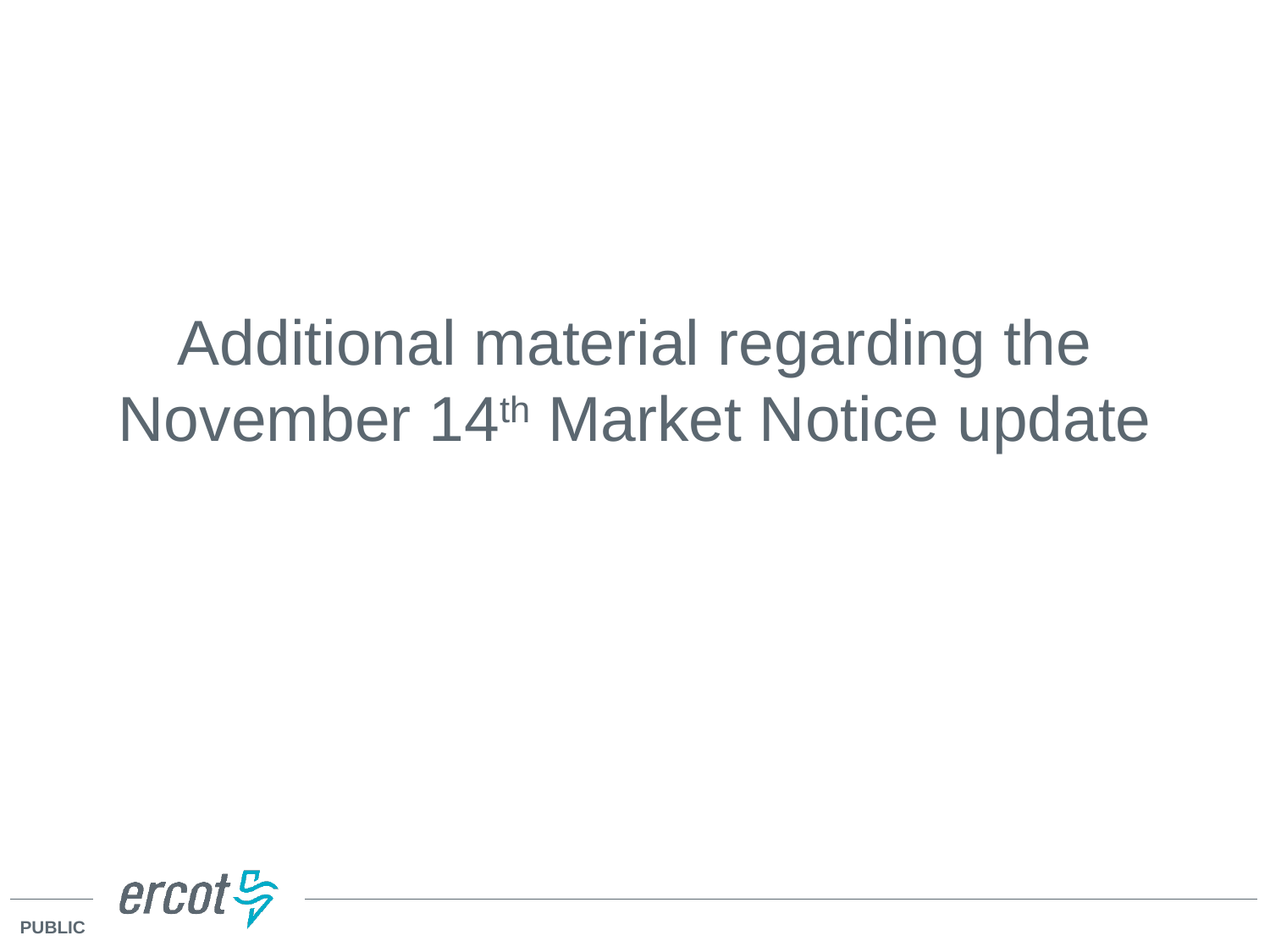

# Additional material regarding the November 14th Market Notice update